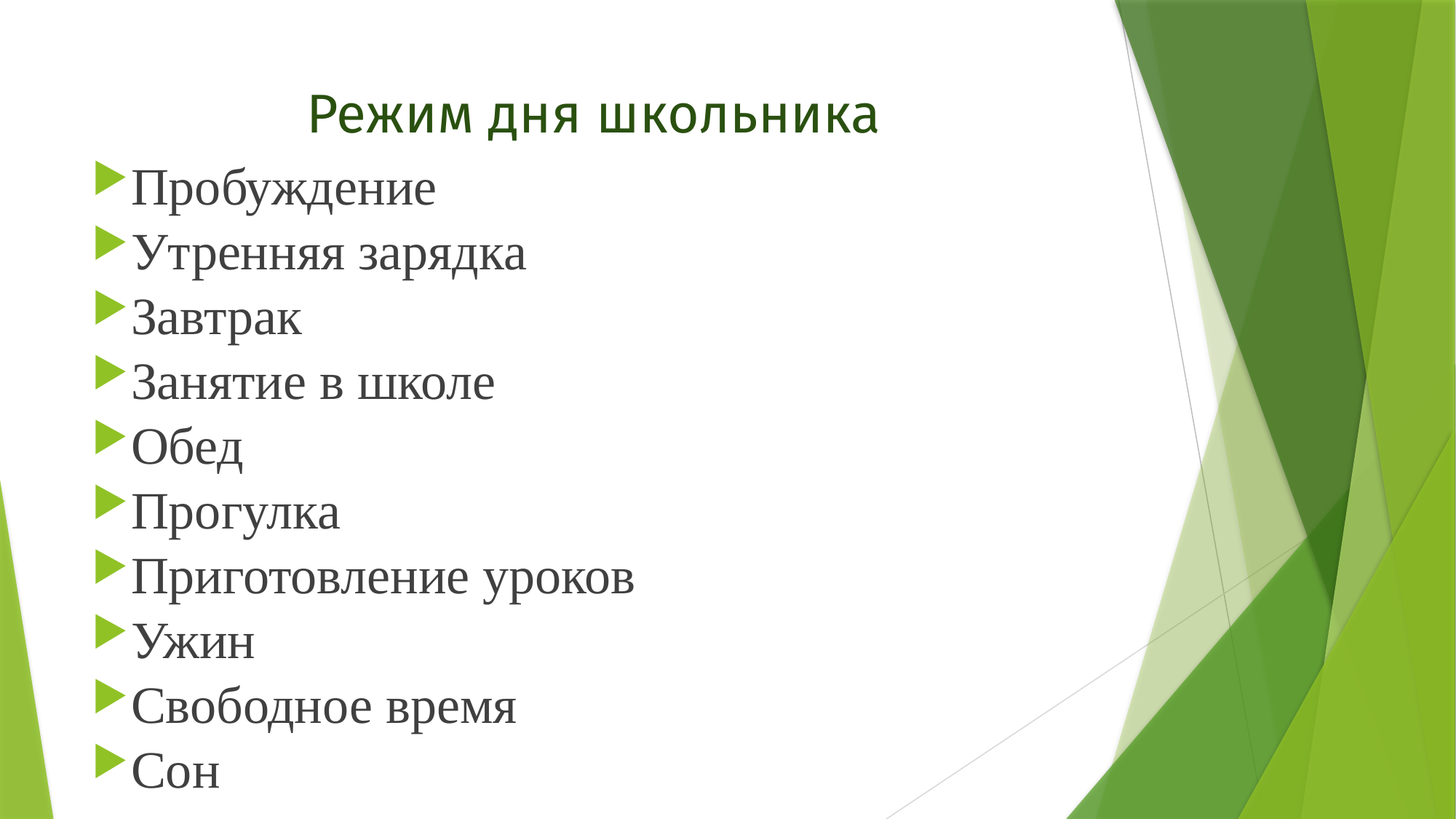

# Режим дня школьника
Пробуждение
Утренняя зарядка
Завтрак
Занятие в школе
Обед
Прогулка
Приготовление уроков
Ужин
Свободное время
Сон